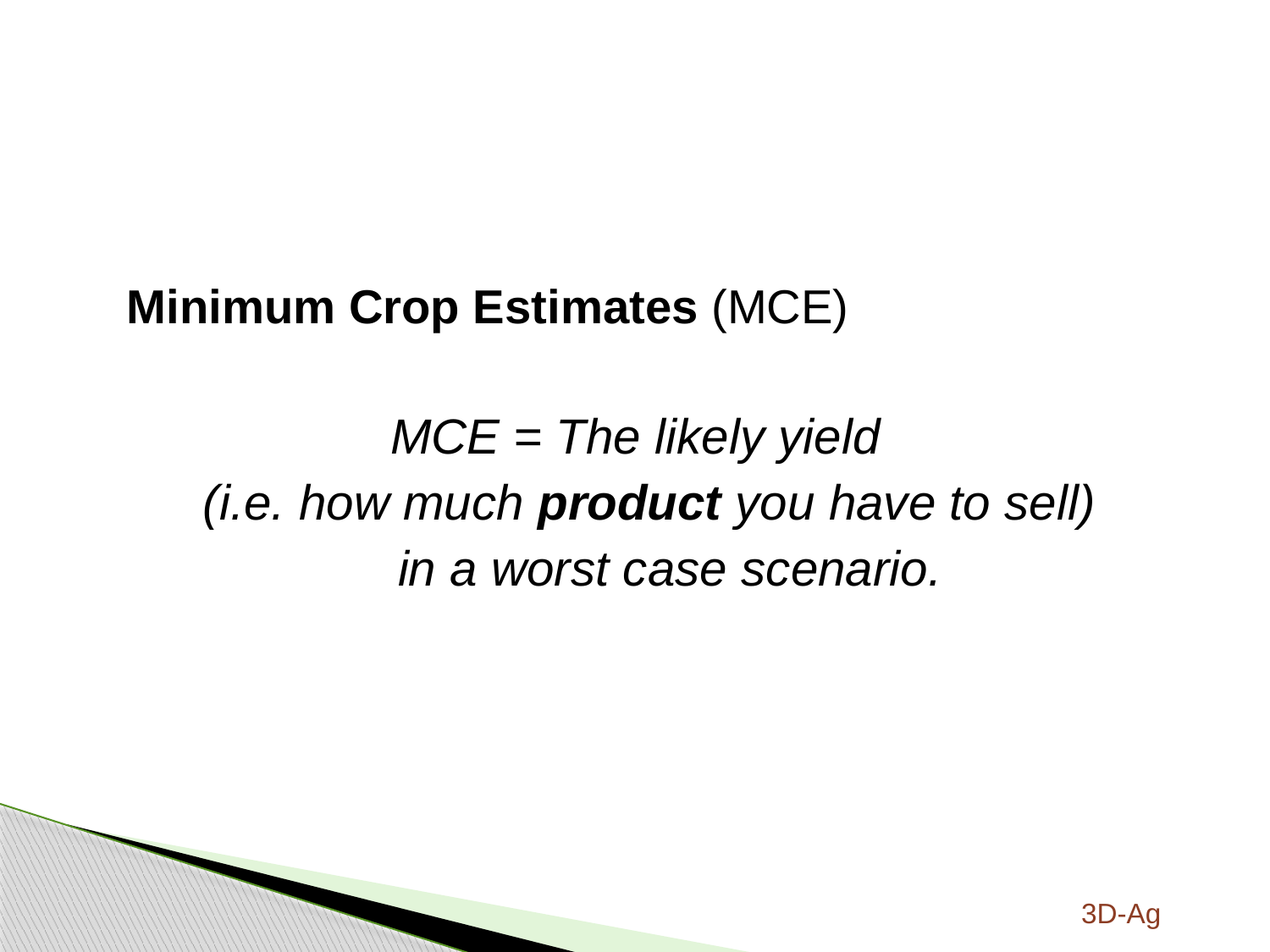

#

	Minimum Crop Estimates (MCE)

MCE = The likely yield
  (i.e. how much product you have to sell)
    in a worst case scenario.
3D-Ag